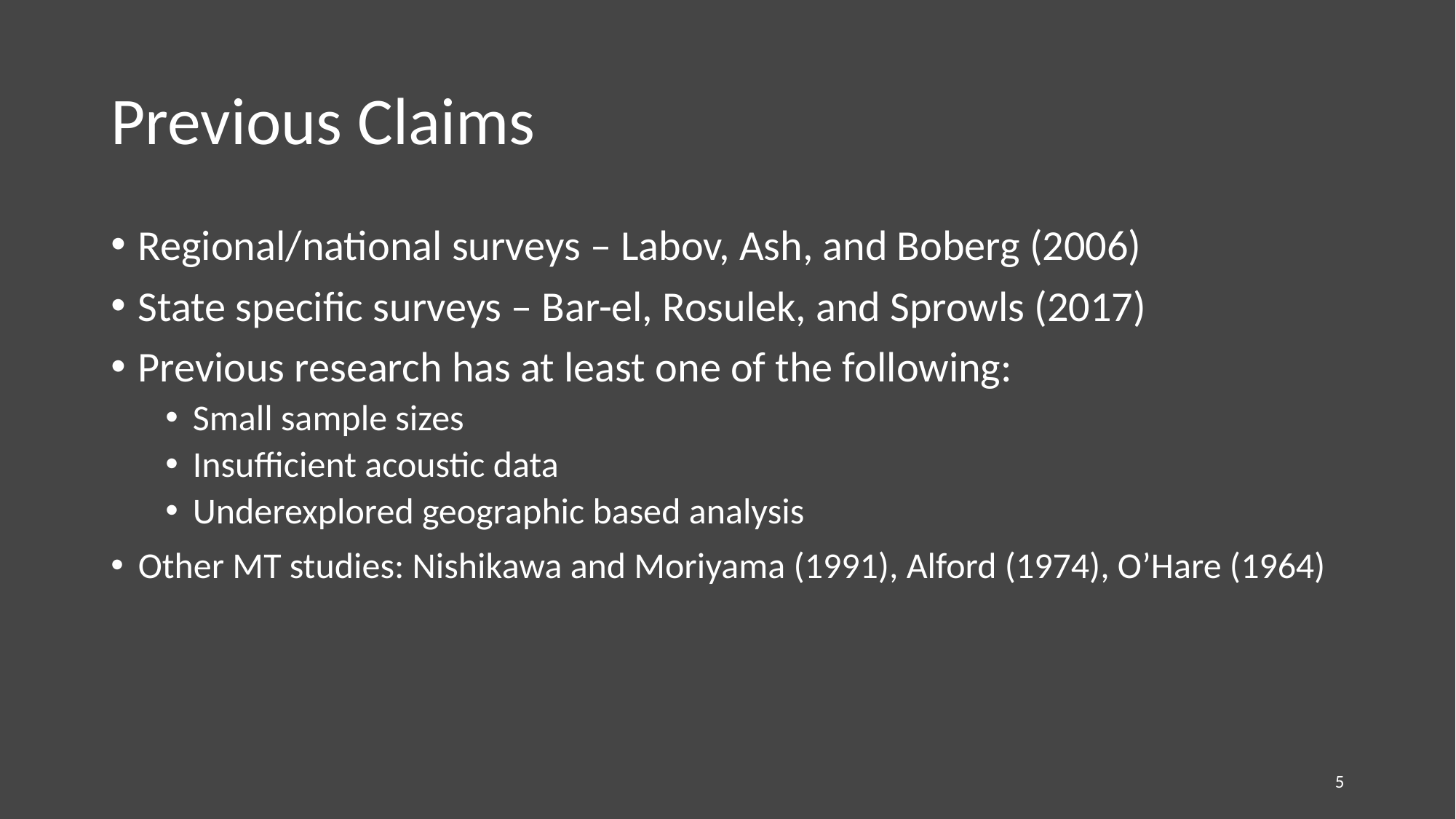

# Previous Claims
Regional/national surveys – Labov, Ash, and Boberg (2006)
State specific surveys – Bar-el, Rosulek, and Sprowls (2017)
Previous research has at least one of the following:
Small sample sizes
Insufficient acoustic data
Underexplored geographic based analysis
Other MT studies: Nishikawa and Moriyama (1991), Alford (1974), O’Hare (1964)

5